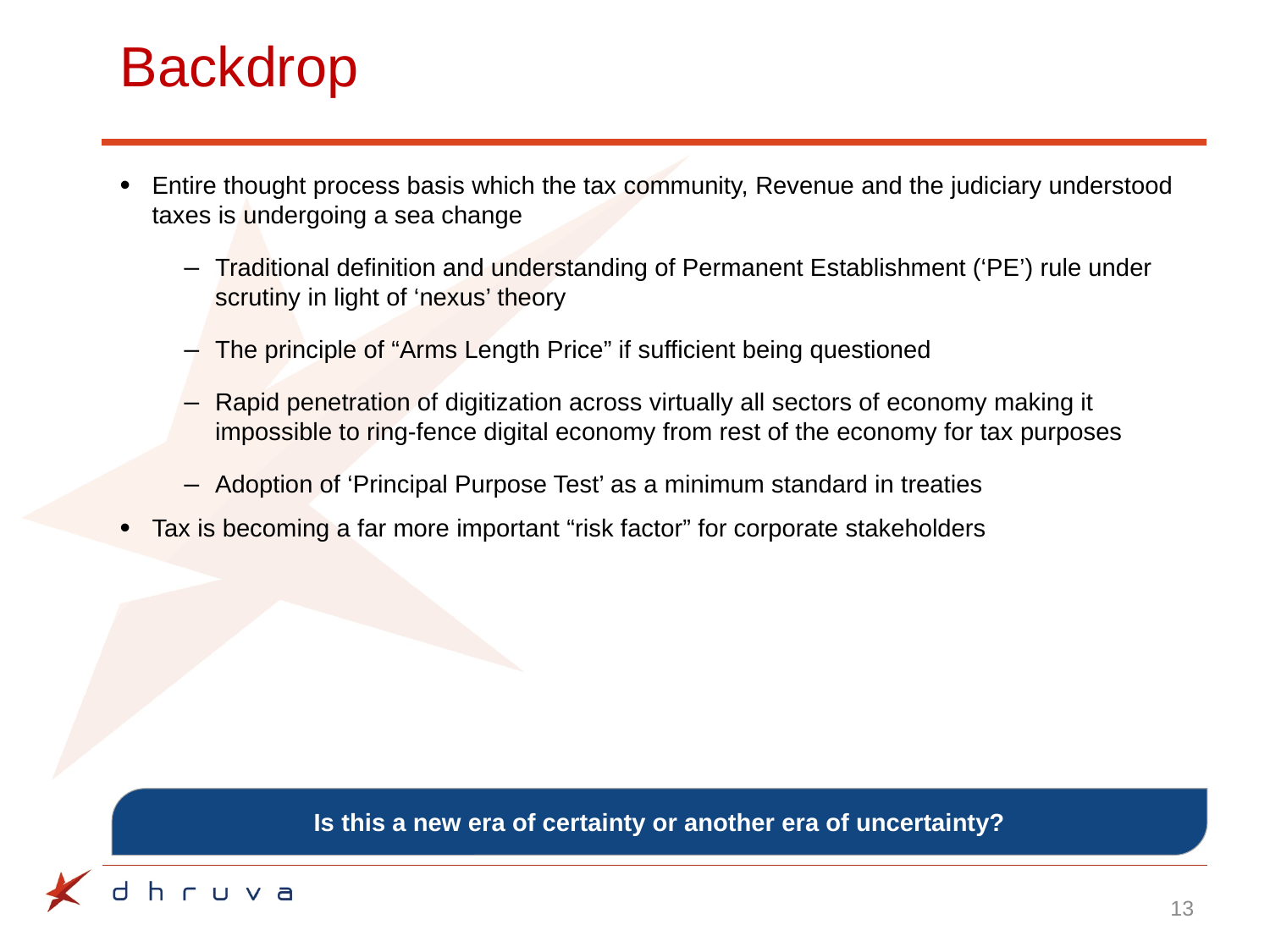

# Backdrop
Entire thought process basis which the tax community, Revenue and the judiciary understood taxes is undergoing a sea change
Traditional definition and understanding of Permanent Establishment (‘PE’) rule under scrutiny in light of ‘nexus’ theory
The principle of “Arms Length Price” if sufficient being questioned
Rapid penetration of digitization across virtually all sectors of economy making it impossible to ring-fence digital economy from rest of the economy for tax purposes
Adoption of ‘Principal Purpose Test’ as a minimum standard in treaties
Tax is becoming a far more important “risk factor” for corporate stakeholders
Is this a new era of certainty or another era of uncertainty?
13